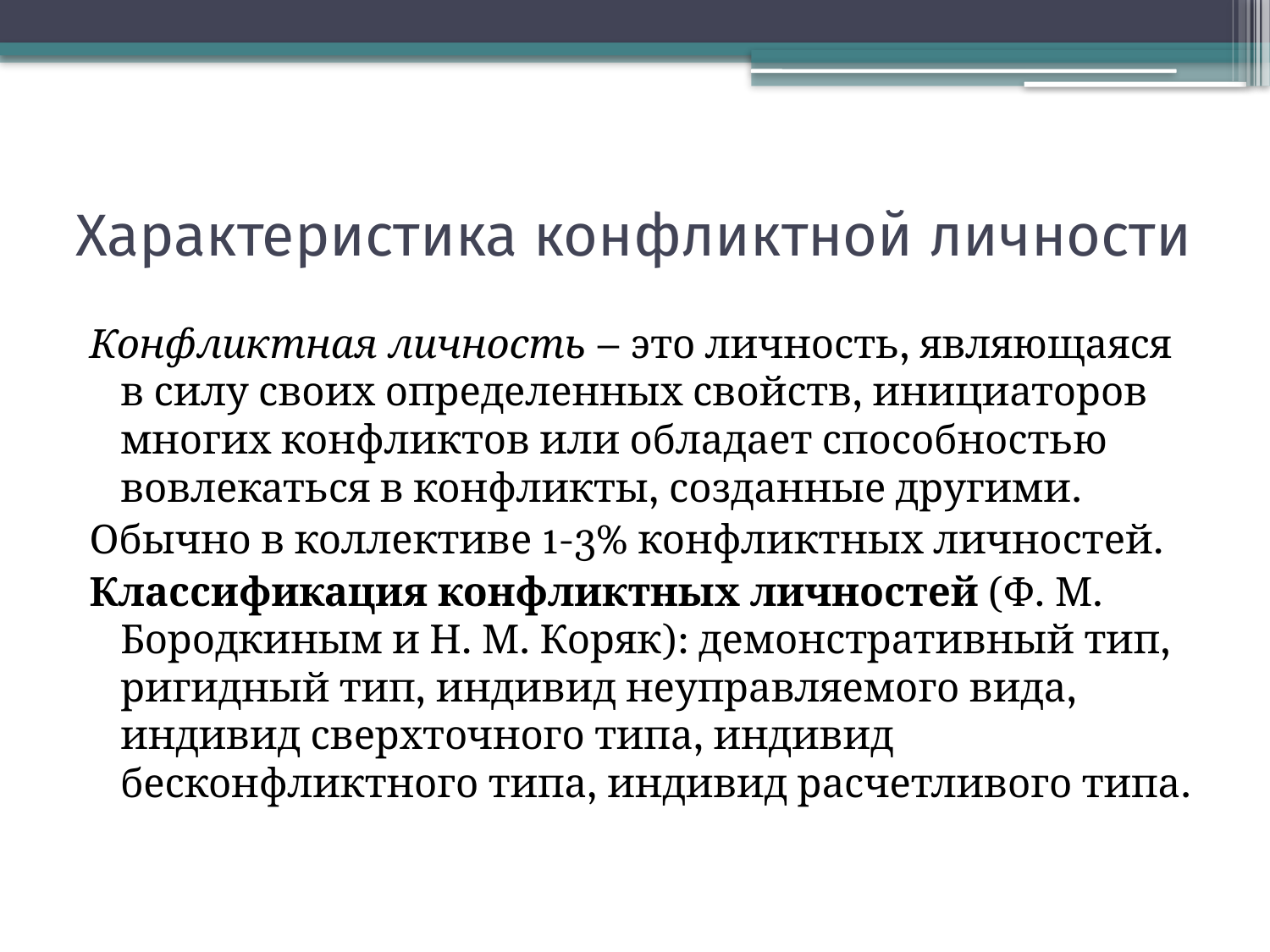

# Характеристика конфликтной личности
Конфликтная личность – это личность, являющаяся в силу своих определенных свойств, инициаторов многих конфликтов или обладает способностью вовлекаться в конфликты, созданные другими.
Обычно в коллективе 1-3% конфликтных личностей.
Классификация конфликтных личностей (Ф. М. Бородкиным и Н. М. Коряк): демонстративный тип, ригидный тип, индивид неуправляемого вида, индивид сверхточного типа, индивид бесконфликтного типа, индивид расчетливого типа.